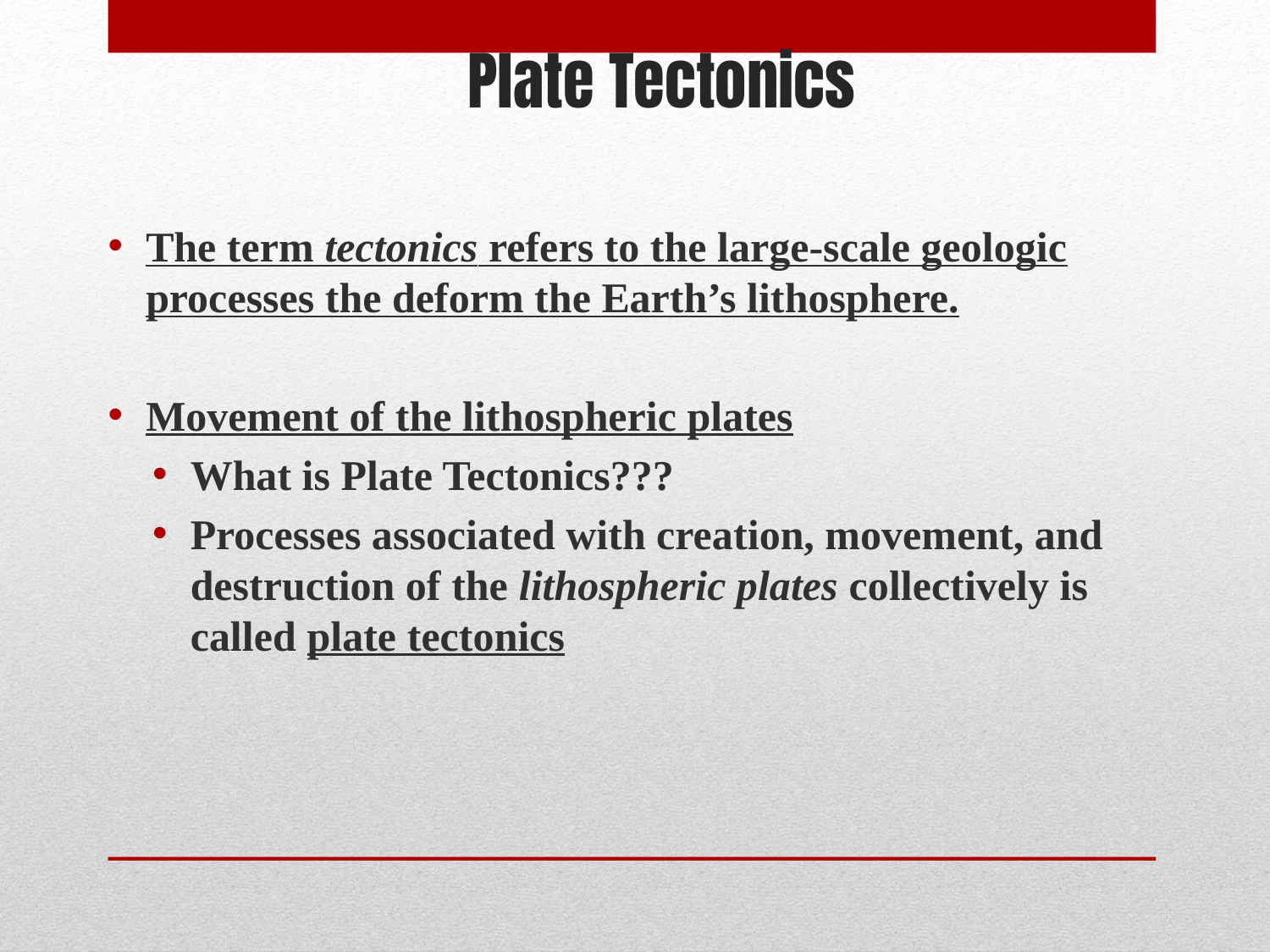

Plate Tectonics
The term tectonics refers to the large-scale geologic processes the deform the Earth’s lithosphere.

Movement of the lithospheric plates
What is Plate Tectonics???
Processes associated with creation, movement, and destruction of the lithospheric plates collectively is called plate tectonics